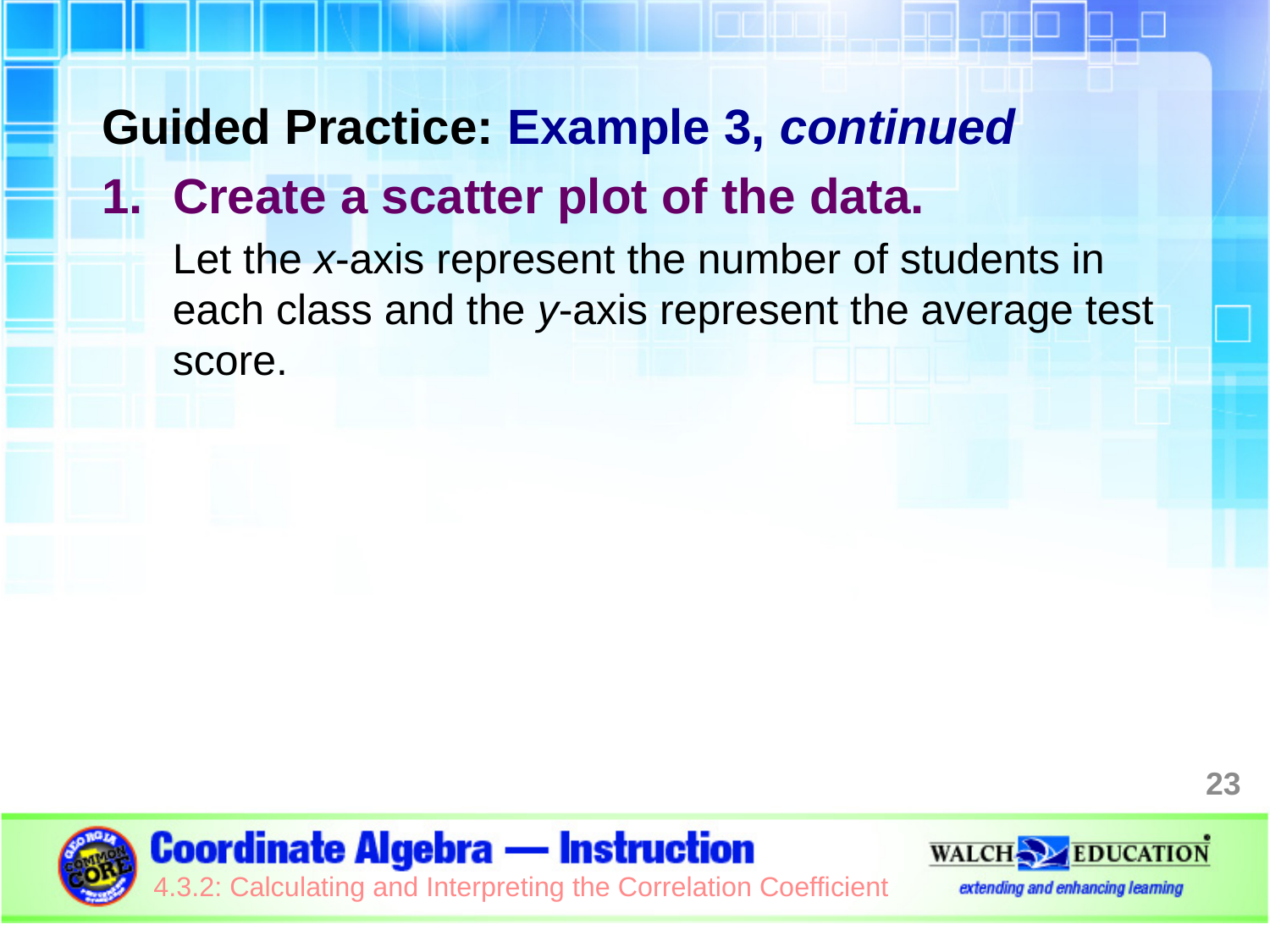

Guided Practice: Example 3, continued
Create a scatter plot of the data.
Let the x-axis represent the number of students in each class and the y-axis represent the average test score.

23
4.3.2: Calculating and Interpreting the Correlation Coefficient